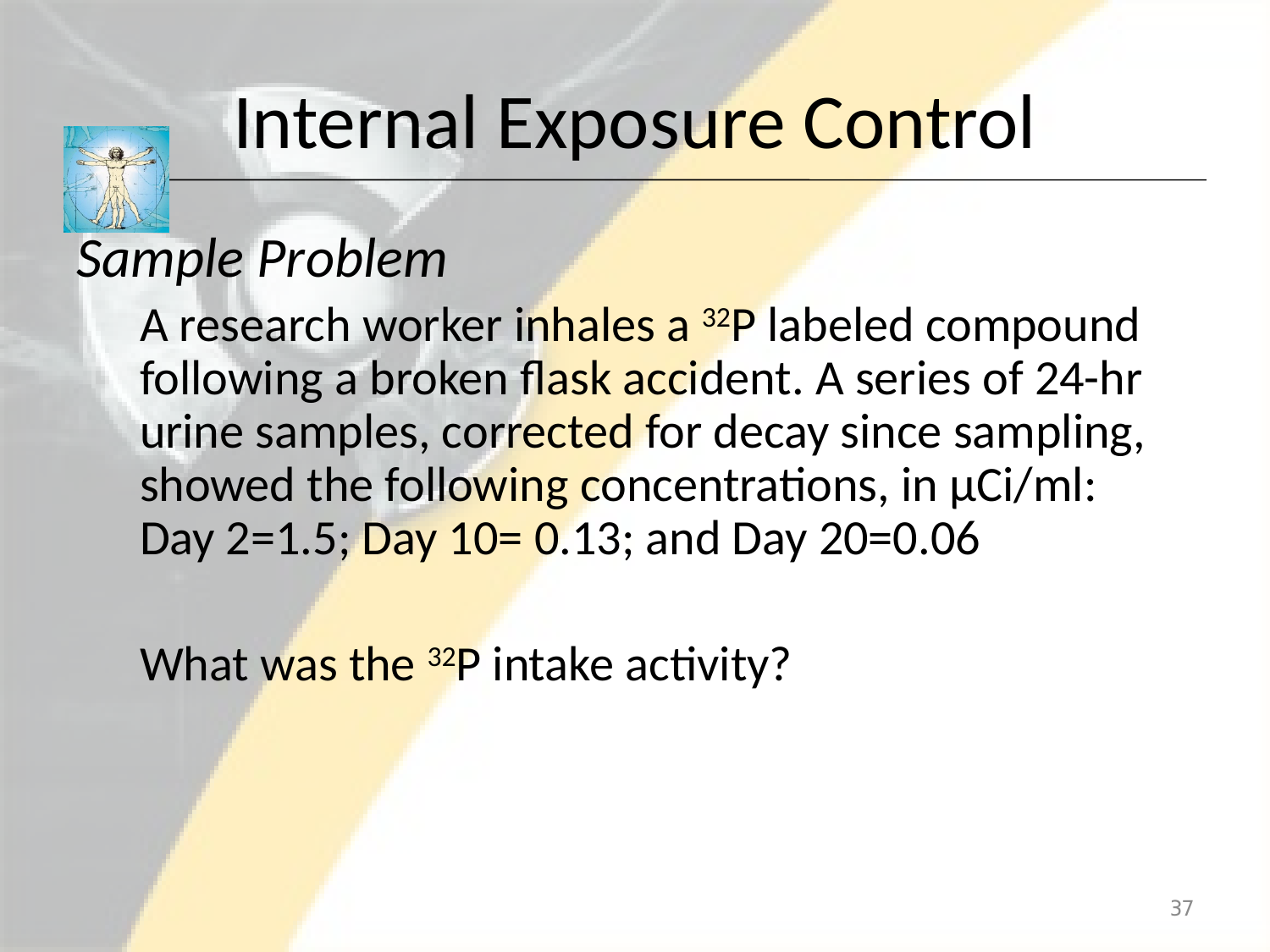

# Internal Exposure Control
Sample Problem
A research worker inhales a 32P labeled compound following a broken flask accident. A series of 24-hr urine samples, corrected for decay since sampling, showed the following concentrations, in μCi/ml:  Day 2=1.5; Day 10= 0.13; and Day 20=0.06

What was the 32P intake activity?
37